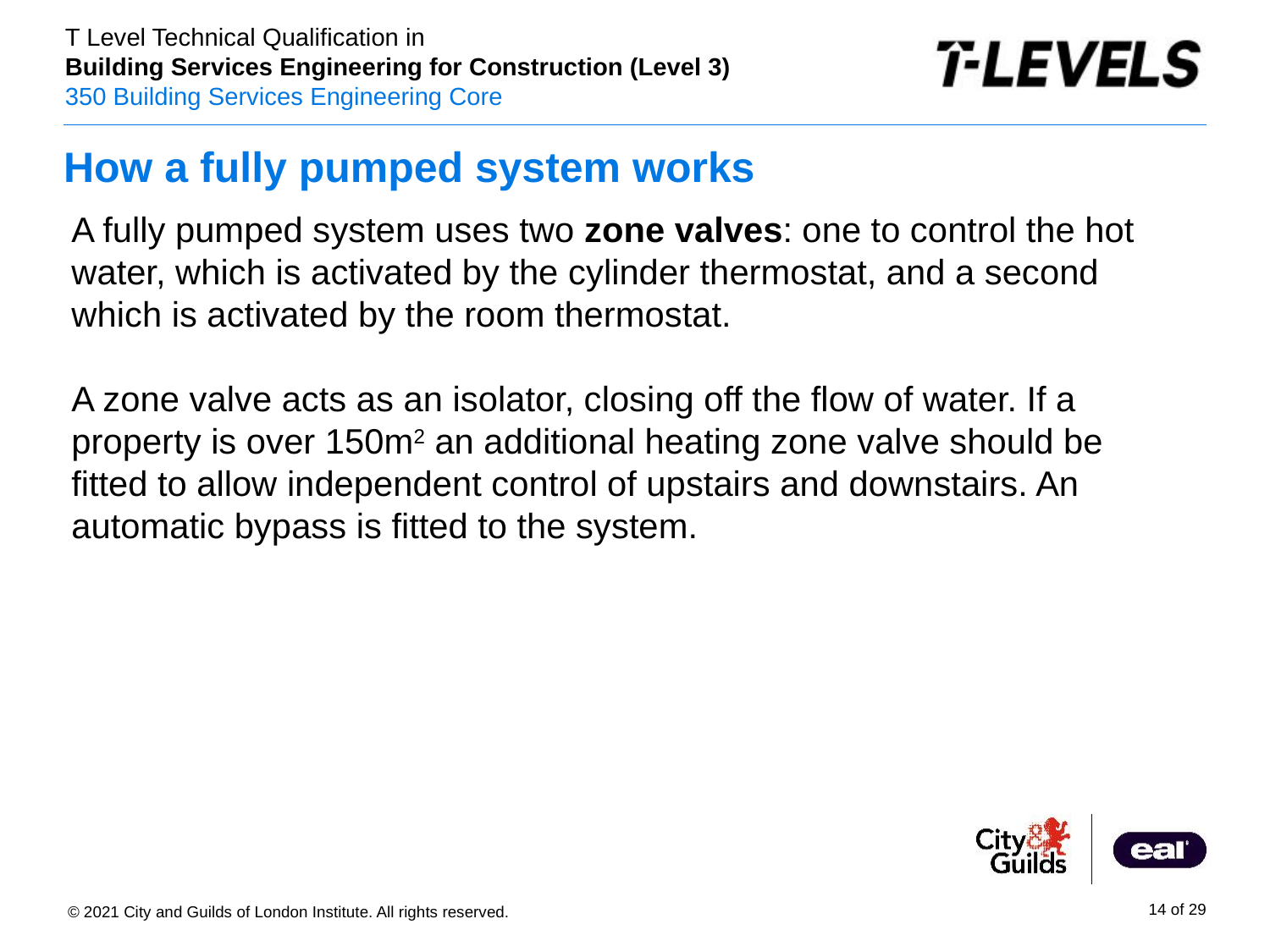

# How a fully pumped system works
A fully pumped system uses two zone valves: one to control the hot water, which is activated by the cylinder thermostat, and a second which is activated by the room thermostat.

A zone valve acts as an isolator, closing off the flow of water. If a property is over 150m2 an additional heating zone valve should be fitted to allow independent control of upstairs and downstairs. An automatic bypass is fitted to the system.